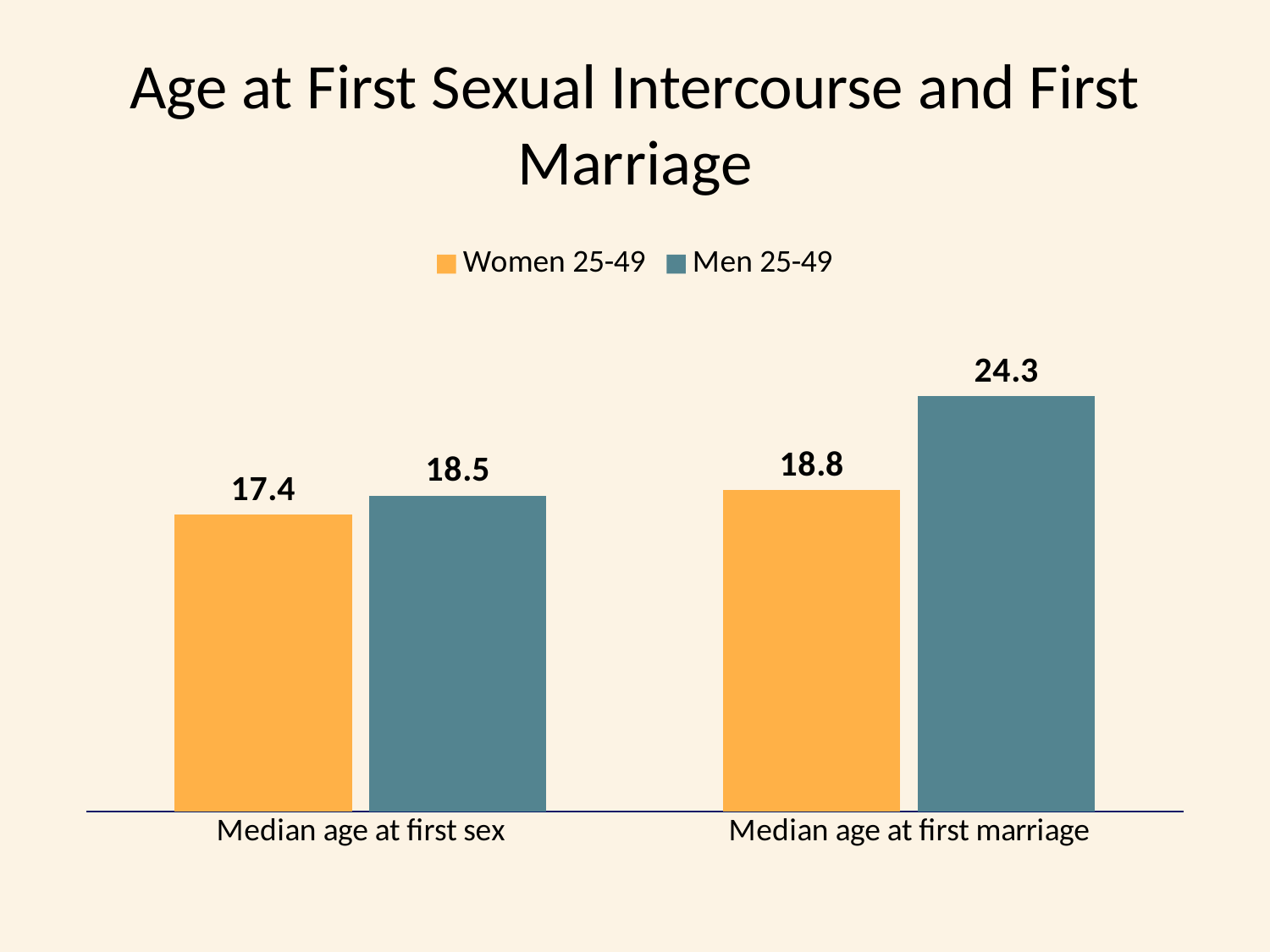

# Age at First Sexual Intercourse and First Marriage

### Chart

| Category | Women 25-49 | Men 25-49 |
|---|---|---|
| Median age at first sex | 17.4 | 18.5 |
| Median age at first marriage | 18.8 | 24.3 |